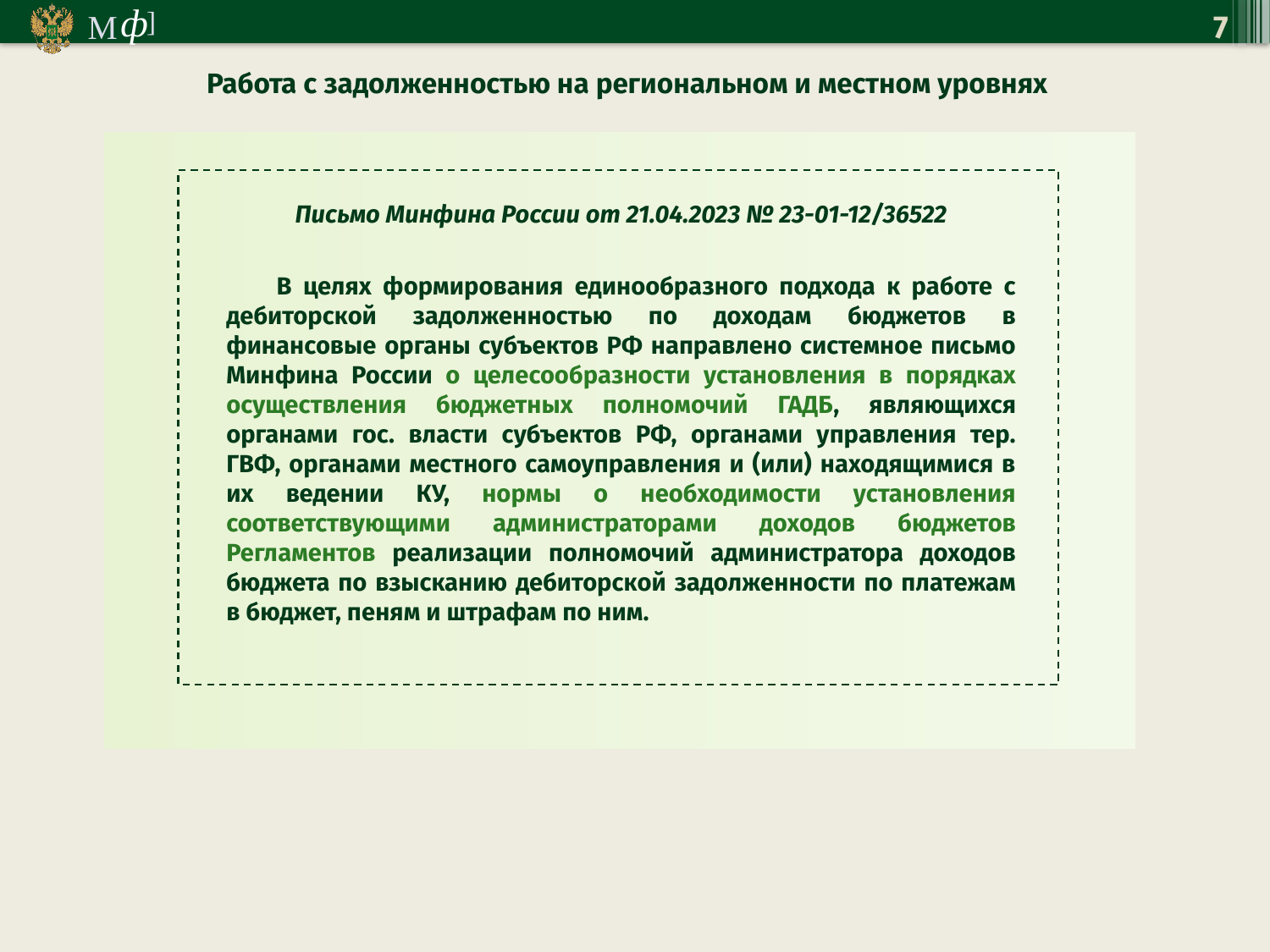

7
Работа с задолженностью на региональном и местном уровнях

Письмо Минфина России от 21.04.2023 № 23-01-12/36522

В целях формирования единообразного подхода к работе с дебиторской задолженностью по доходам бюджетов в финансовые органы субъектов РФ направлено системное письмо Минфина России о целесообразности установления в порядках осуществления бюджетных полномочий ГАДБ, являющихся органами гос. власти субъектов РФ, органами управления тер. ГВФ, органами местного самоуправления и (или) находящимися в их ведении КУ, нормы о необходимости установления соответствующими администраторами доходов бюджетов Регламентов реализации полномочий администратора доходов бюджета по взысканию дебиторской задолженности по платежам в бюджет, пеням и штрафам по ним.